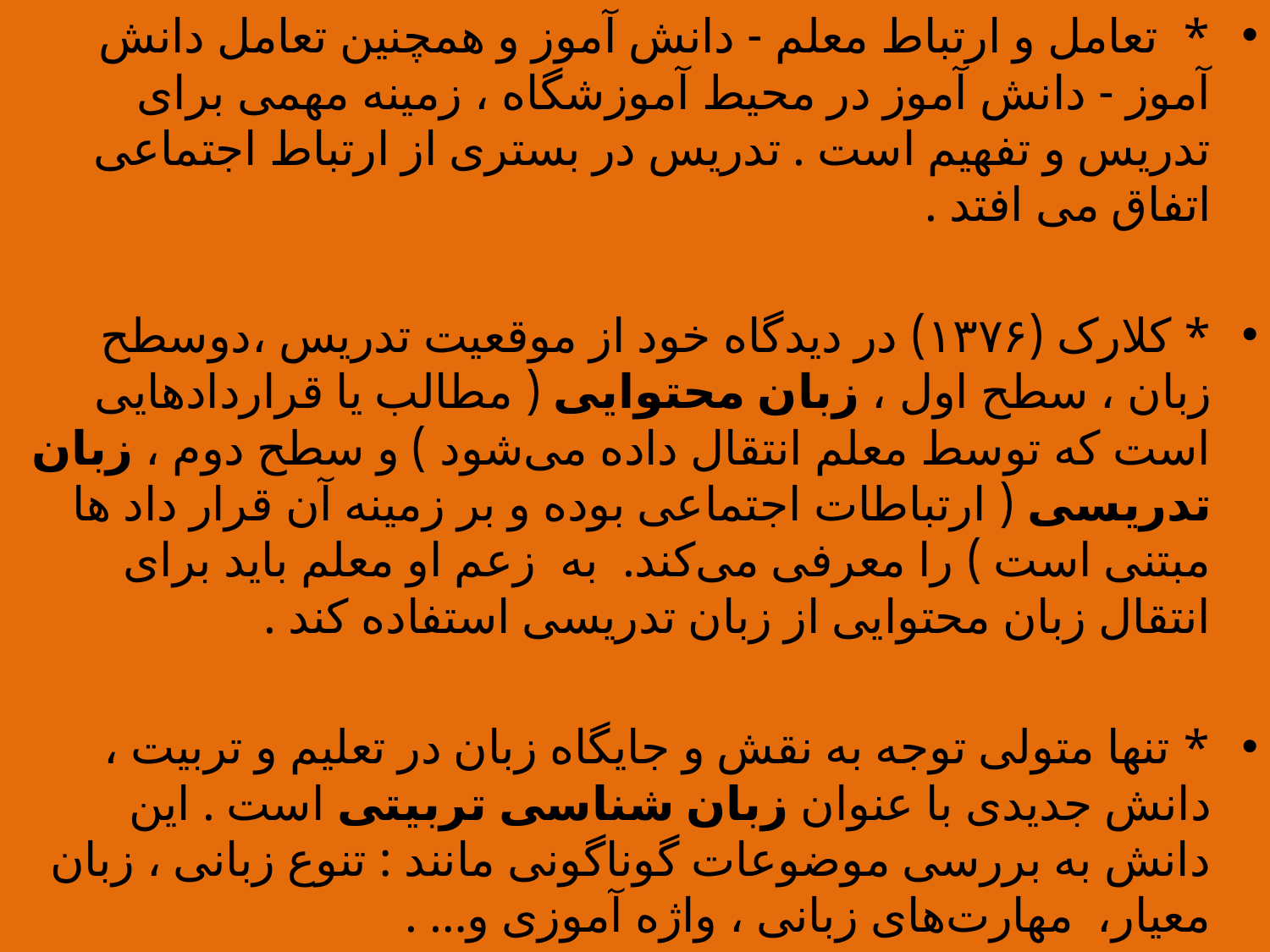

*  تعامل و ارتباط معلم - دانش آموز و همچنین تعامل دانش آموز - دانش آموز در محیط آموزشگاه ، زمینه مهمی برای تدریس و تفهیم است . تدریس در بستری از ارتباط اجتماعی اتفاق می افتد .

* کلارک (۱۳۷۶) در دیدگاه خود از موقعیت تدریس ،دوسطح زبان ، سطح اول ، زبان محتوایی ( مطالب یا قراردادهایی است که توسط معلم انتقال داده می‌شود ) و سطح دوم ، زبان تدریسی ( ارتباطات اجتماعی بوده و بر زمینه آن قرار داد ها مبتنی است ) را معرفی می‌کند.  به  زعم او معلم باید برای انتقال زبان محتوایی از زبان تدریسی استفاده کند .

* تنها متولی توجه به نقش و جایگاه زبان در تعلیم و تربیت ، دانش جدیدی با عنوان زبان شناسی تربیتی است . این دانش به بررسی موضوعات گوناگونی مانند : تنوع زبانی ، زبان معیار،  مهارت‌های زبانی ، واژه آموزی و… .

#